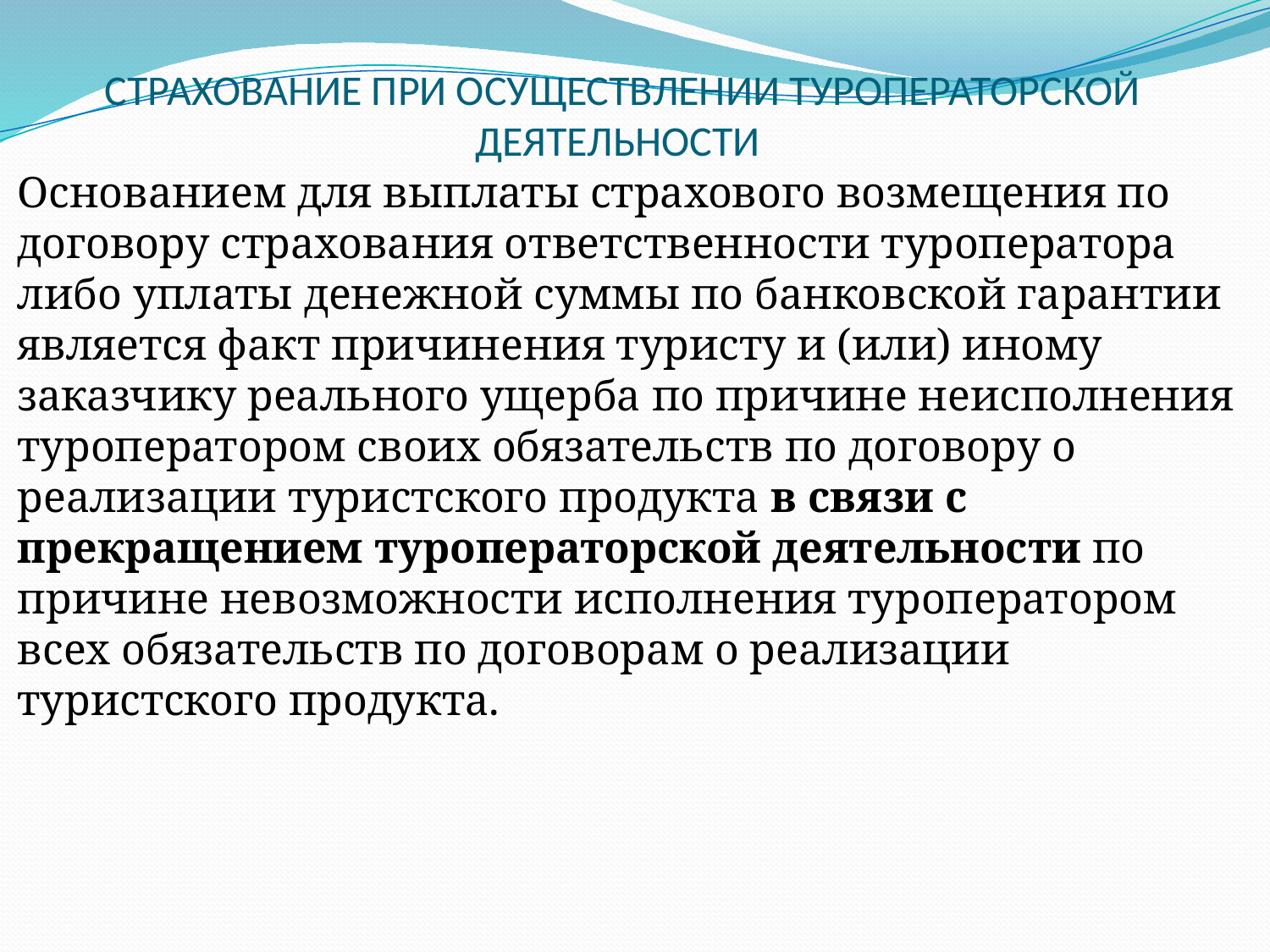

СТРАХОВАНИЕ ПРИ ОСУЩЕСТВЛЕНИИ ТУРОПЕРАТОРСКОЙ ДЕЯТЕЛЬНОСТИ
Основанием для выплаты страхового возмещения по договору страхования ответственности туроператора либо уплаты денежной суммы по банковской гарантии является факт причинения туристу и (или) иному заказчику реального ущерба по причине неисполнения туроператором своих обязательств по договору о реализации туристского продукта в связи с прекращением туроператорской деятельности по причине невозможности исполнения туроператором всех обязательств по договорам о реализации туристского продукта.